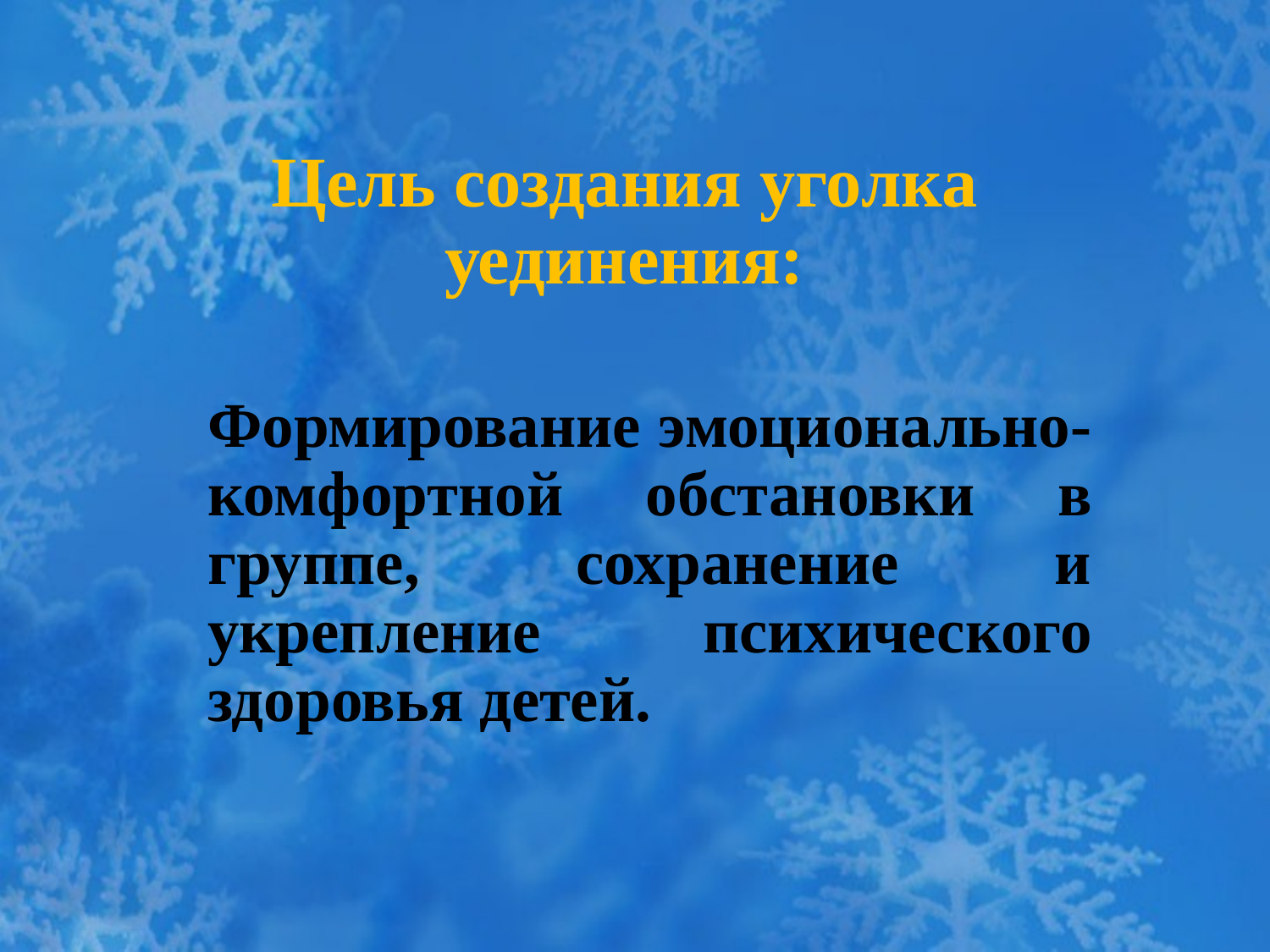

# Цель создания уголка уединения:
Формирование эмоционально- комфортной обстановки в группе, сохранение и укрепление психического здоровья детей.